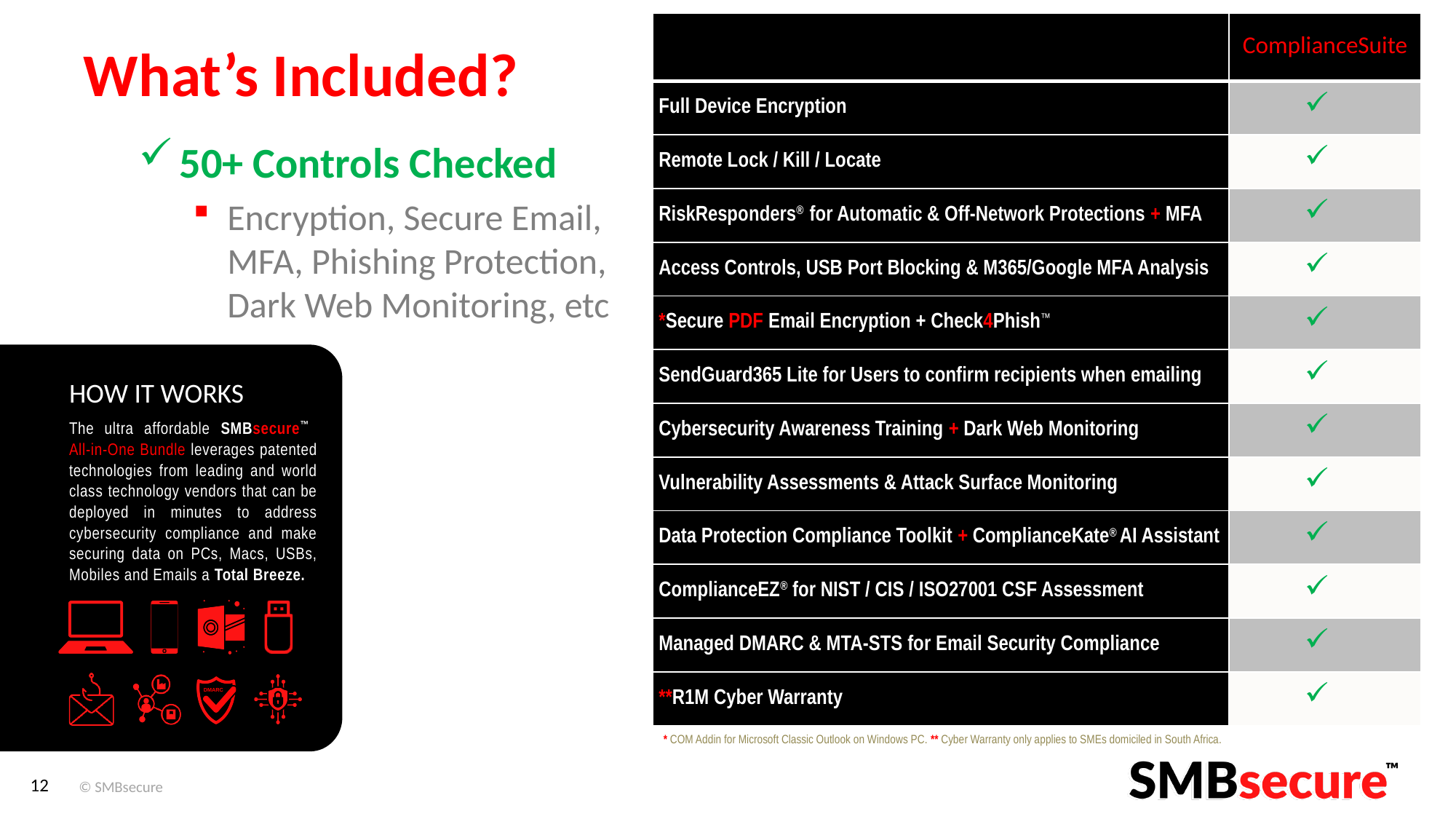

# What’s Included?
|  | ComplianceSuite |
| --- | --- |
| Full Device Encryption |  |
| Remote Lock / Kill / Locate |  |
| RiskResponders® for Automatic & Off-Network Protections + MFA |  |
| Access Controls, USB Port Blocking & M365/Google MFA Analysis |  |
| \*Secure PDF Email Encryption + Check4Phish™ |  |
| SendGuard365 Lite for Users to confirm recipients when emailing |  |
| Cybersecurity Awareness Training + Dark Web Monitoring |  |
| Vulnerability Assessments & Attack Surface Monitoring |  |
| Data Protection Compliance Toolkit + ComplianceKate® AI Assistant |  |
| ComplianceEZ® for NIST / CIS / ISO27001 CSF Assessment |  |
| Managed DMARC & MTA-STS for Email Security Compliance |  |
| \*\*R1M Cyber Warranty |  |
50+ Controls Checked
Encryption, Secure Email, MFA, Phishing Protection, Dark Web Monitoring, etc

HOW IT WORKS
The ultra affordable SMBsecure™️  All-in-One Bundle leverages patented technologies from leading and world class technology vendors that can be deployed in minutes to address cybersecurity compliance and make securing data on PCs, Macs, USBs, Mobiles and Emails a Total Breeze.

DMARC
* COM Addin for Microsoft Classic Outlook on Windows PC. ** Cyber Warranty only applies to SMEs domiciled in South Africa.